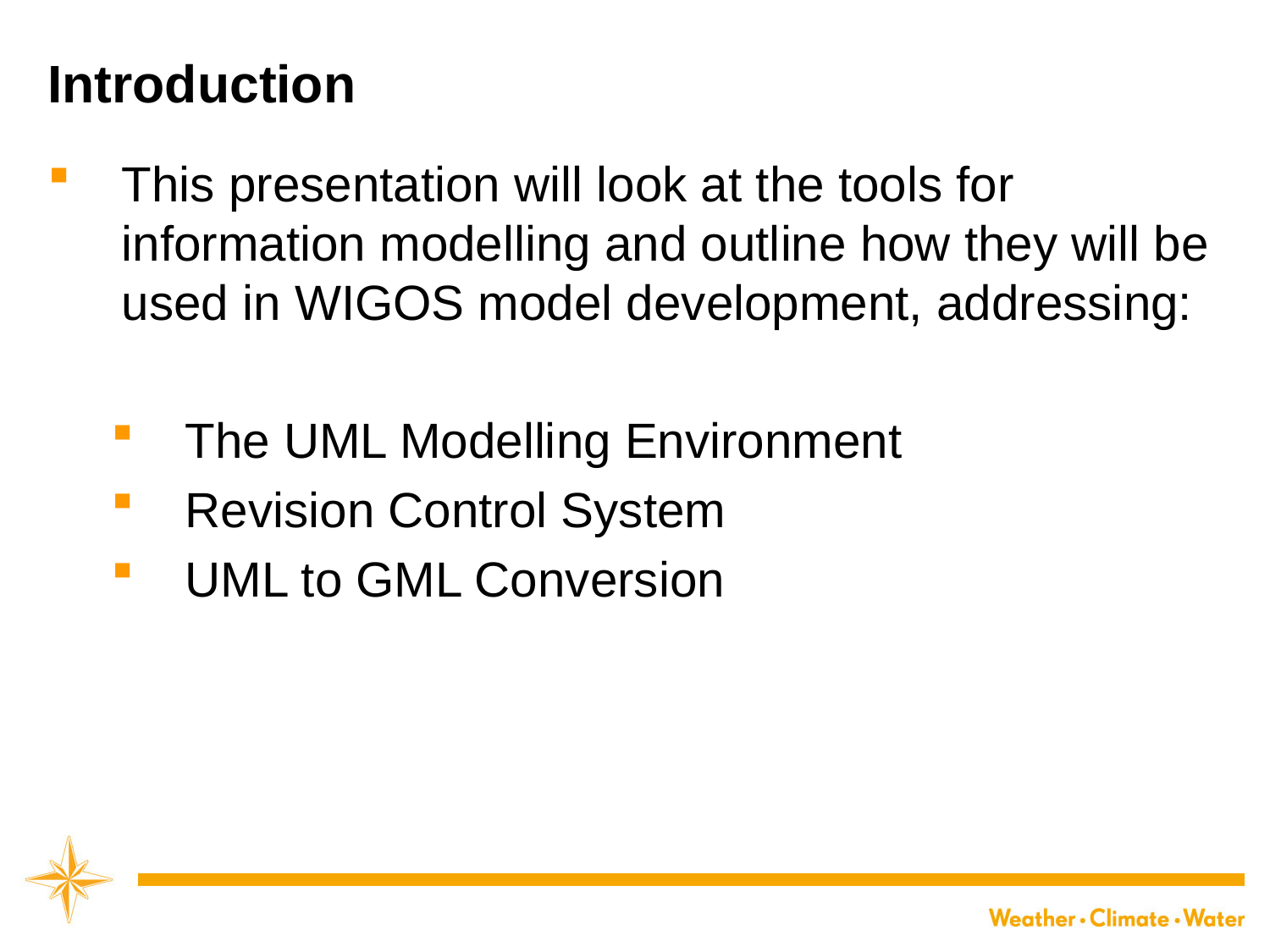

# Introduction
This presentation will look at the tools for information modelling and outline how they will be used in WIGOS model development, addressing:

The UML Modelling Environment
Revision Control System
UML to GML Conversion